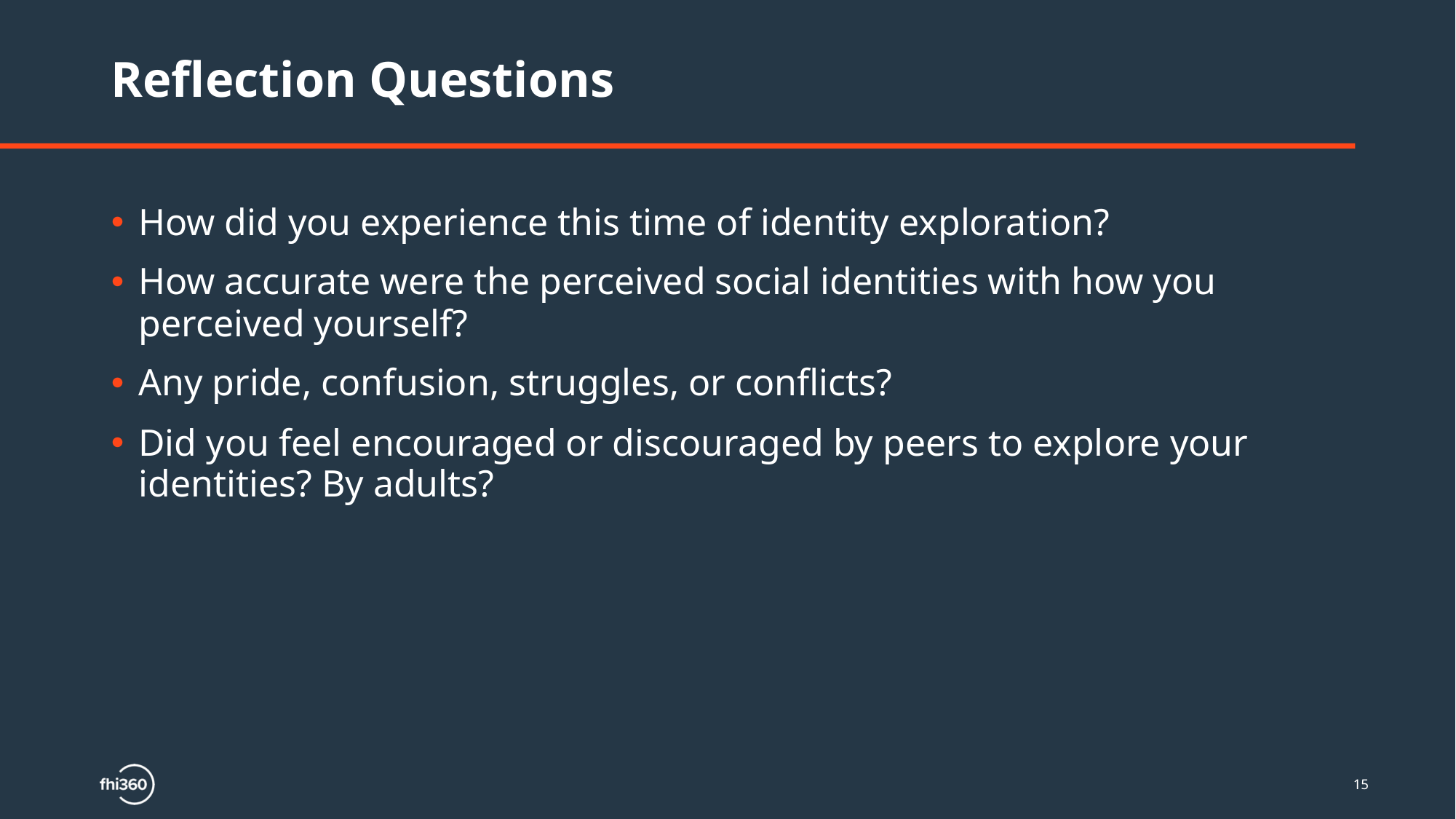

# Reflection Questions
How did you experience this time of identity exploration?
How accurate were the perceived social identities with how you perceived yourself?
Any pride, confusion, struggles, or conflicts?
Did you feel encouraged or discouraged by peers to explore your identities? By adults?